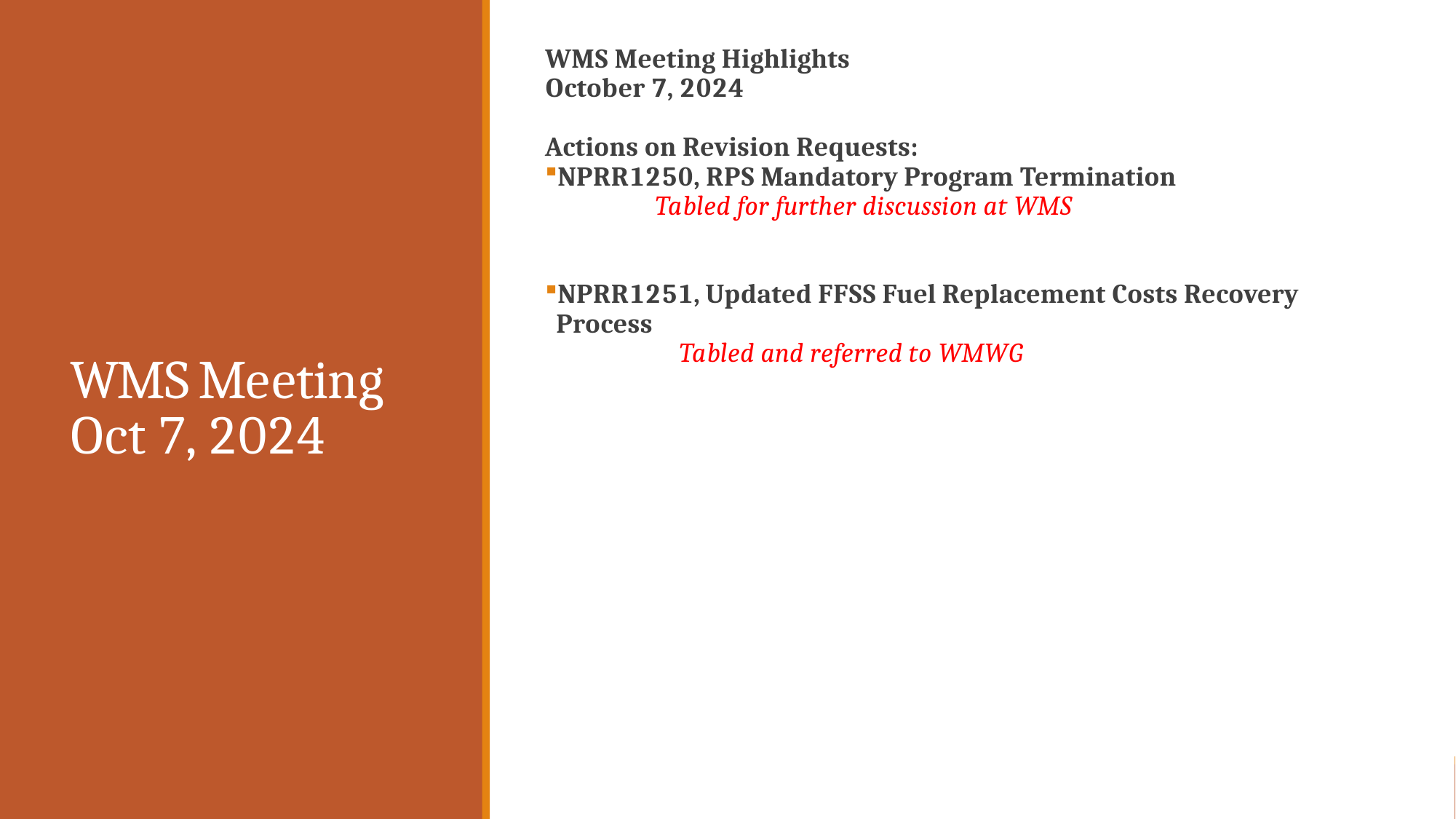

WMS Meeting Highlights
October 7, 2024

Actions on Revision Requests:
NPRR1250, RPS Mandatory Program Termination
  	Tabled for further discussion at WMS

NPRR1251, Updated FFSS Fuel Replacement Costs Recovery Process
	Tabled and referred to WMWG

# WMS Meeting  Oct 7, 2024